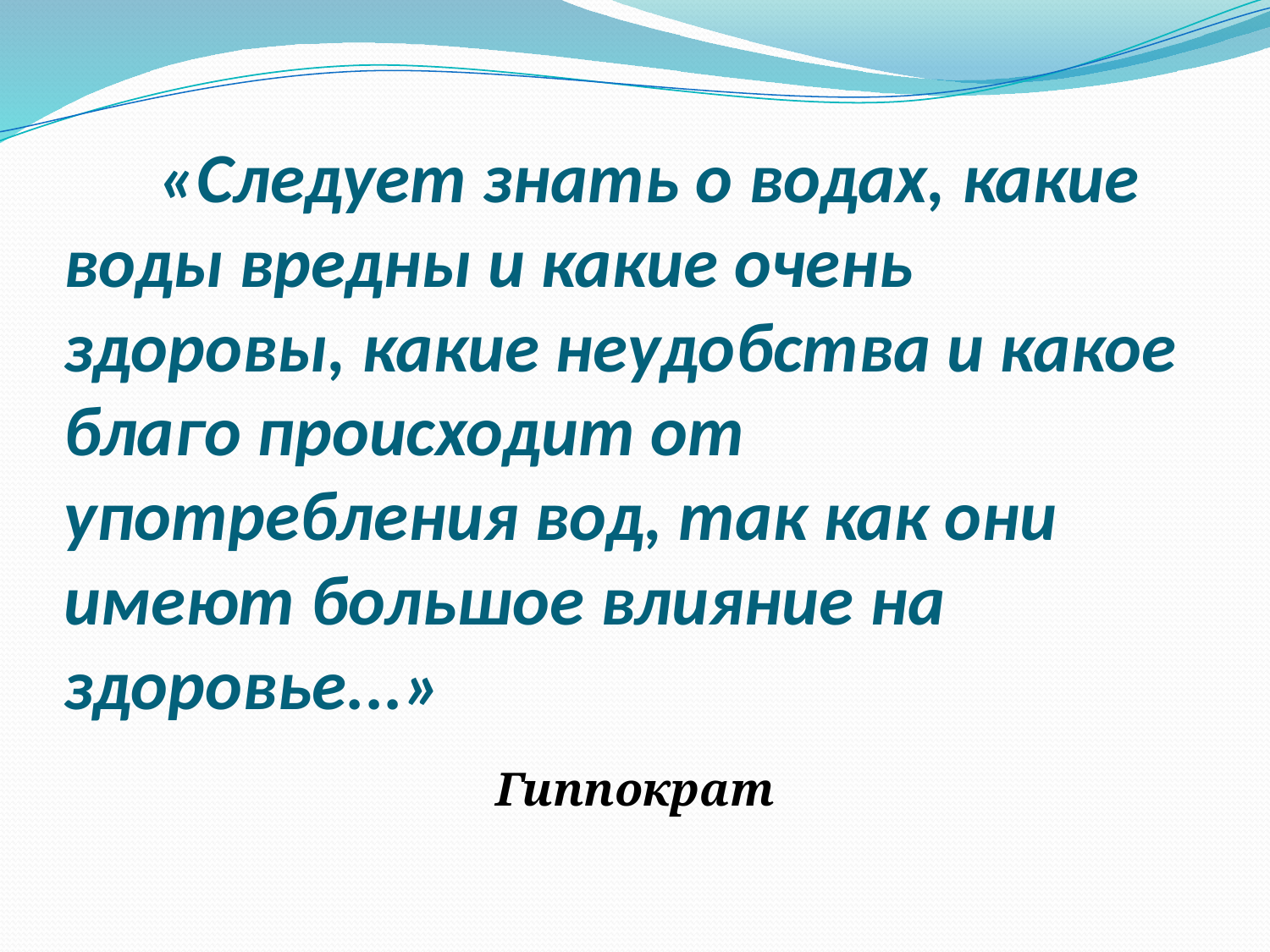

# «Следует знать о водах, какие воды вредны и какие очень здоровы, какие неудобства и какое благо происходит от употребления вод, так как они имеют большое влияние на здоровье...»
Гиппократ